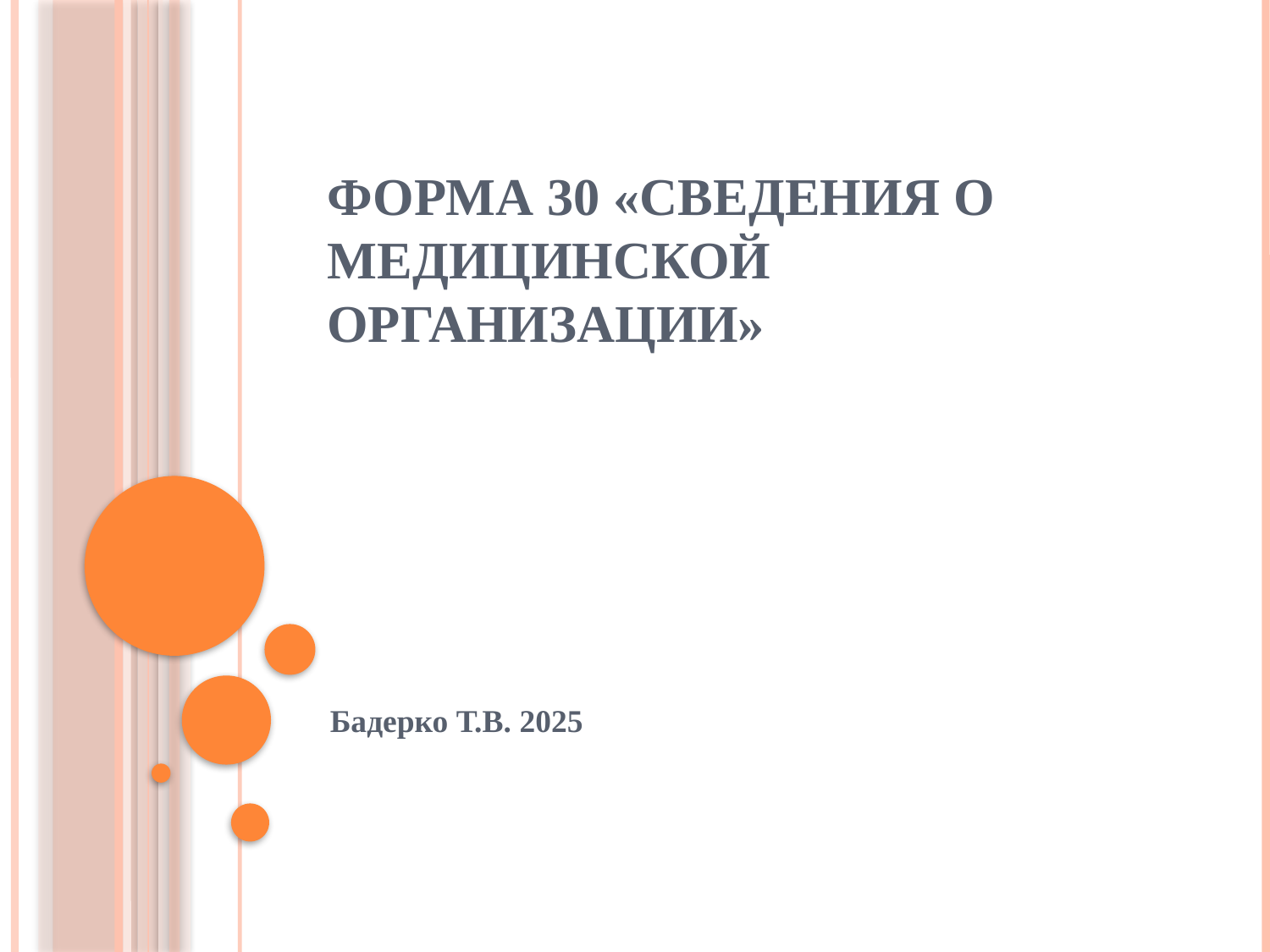

# Форма 30 «Сведения о медицинской организации»
Бадерко Т.В. 2025